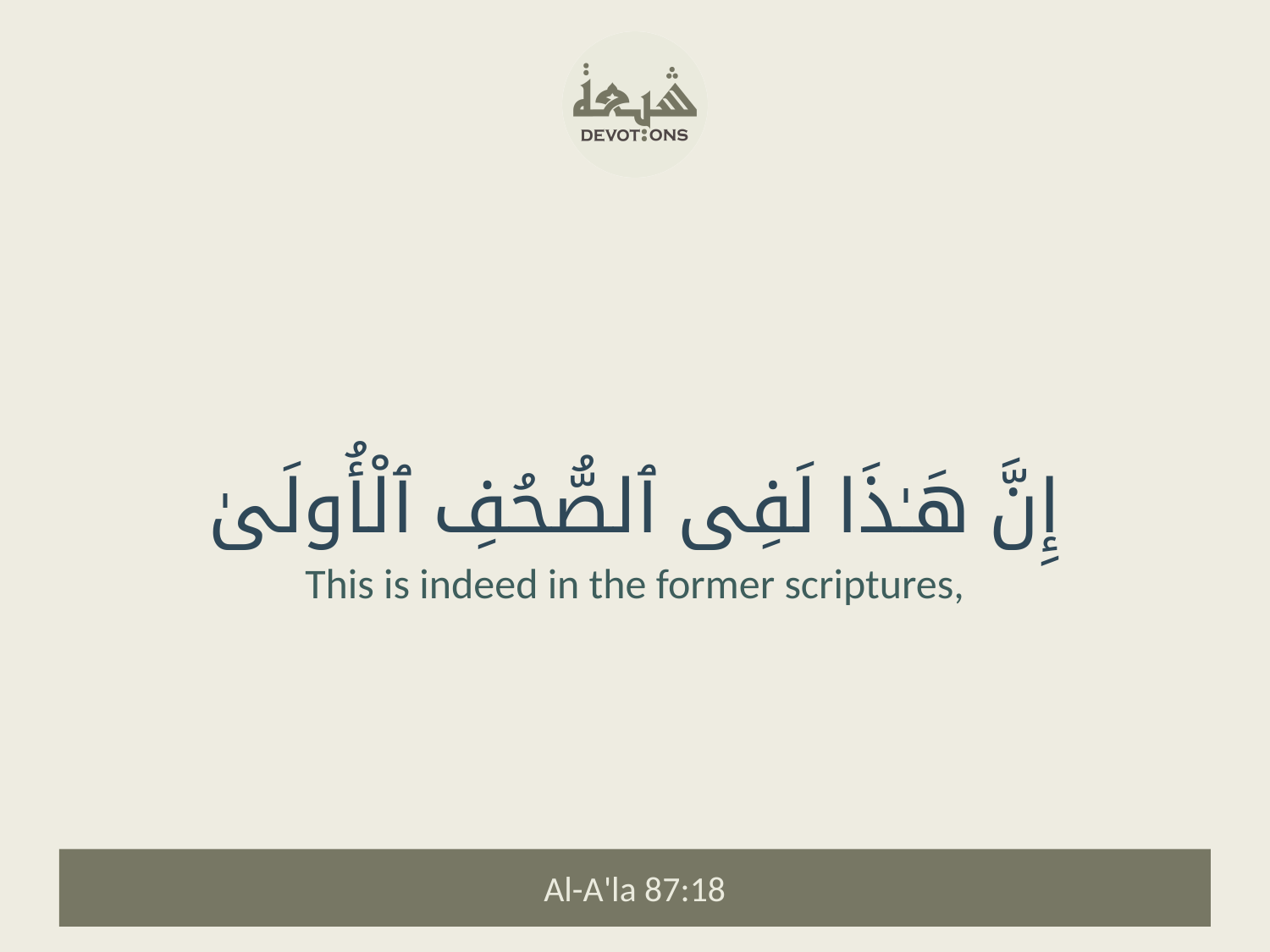

إِنَّ هَـٰذَا لَفِى ٱلصُّحُفِ ٱلْأُولَىٰ
This is indeed in the former scriptures,
Al-A'la 87:18